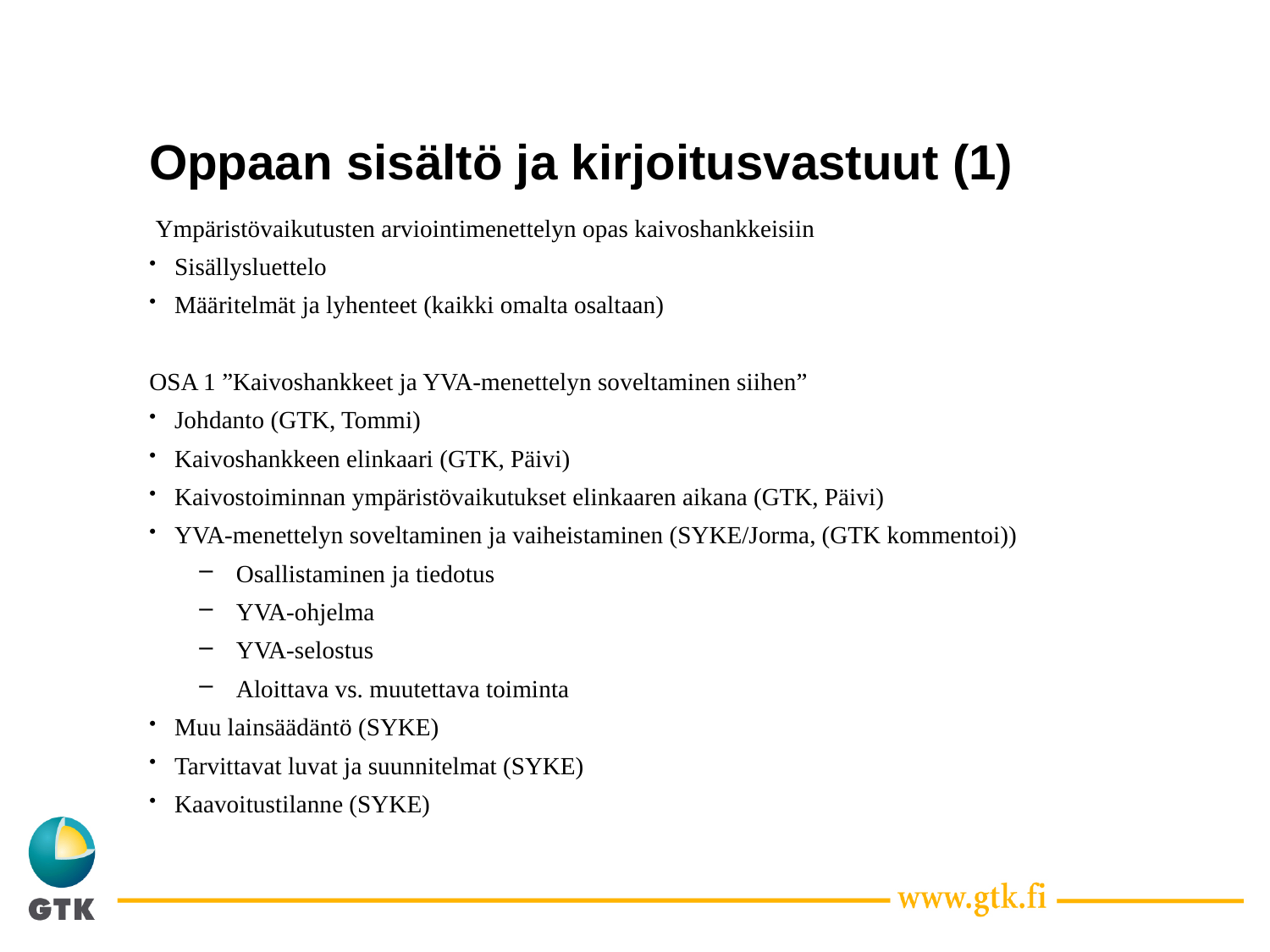

# Oppaan sisältö ja kirjoitusvastuut (1)
 Ympäristövaikutusten arviointimenettelyn opas kaivoshankkeisiin
Sisällysluettelo
Määritelmät ja lyhenteet (kaikki omalta osaltaan)

OSA 1 ”Kaivoshankkeet ja YVA-menettelyn soveltaminen siihen”
Johdanto (GTK, Tommi)
Kaivoshankkeen elinkaari (GTK, Päivi)
Kaivostoiminnan ympäristövaikutukset elinkaaren aikana (GTK, Päivi)
YVA-menettelyn soveltaminen ja vaiheistaminen (SYKE/Jorma, (GTK kommentoi))
Osallistaminen ja tiedotus
YVA-ohjelma
YVA-selostus
Aloittava vs. muutettava toiminta
Muu lainsäädäntö (SYKE)
Tarvittavat luvat ja suunnitelmat (SYKE)
Kaavoitustilanne (SYKE)